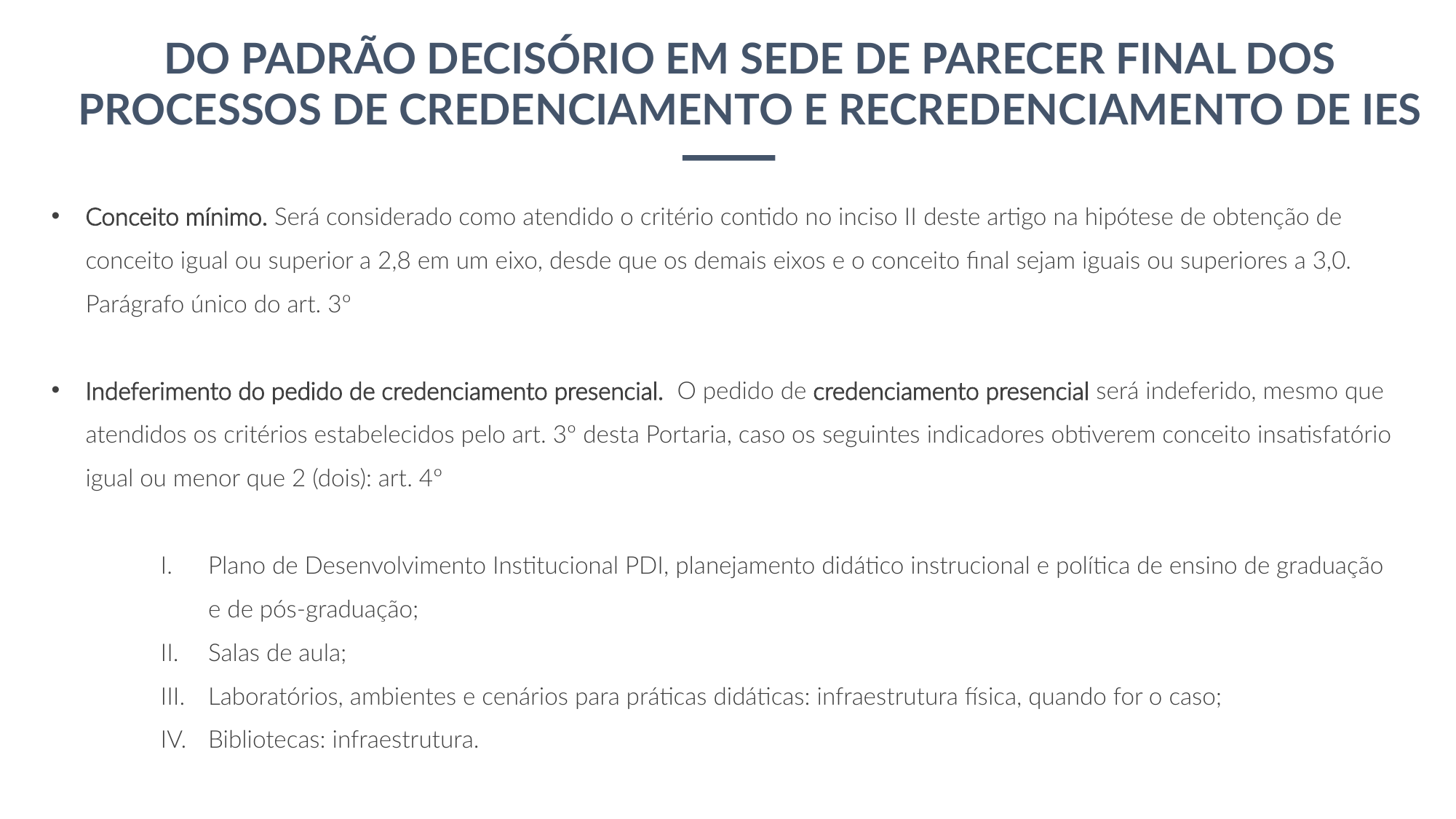

DO PADRÃO DECISÓRIO EM SEDE DE PARECER FINAL DOS
PROCESSOS DE CREDENCIAMENTO E RECREDENCIAMENTO DE IES

Conceito mínimo. Será considerado como atendido o critério contido no inciso II deste artigo na hipótese de obtenção de conceito igual ou superior a 2,8 em um eixo, desde que os demais eixos e o conceito final sejam iguais ou superiores a 3,0. Parágrafo único do art. 3º

Indeferimento do pedido de credenciamento presencial.  O pedido de credenciamento presencial será indeferido, mesmo que atendidos os critérios estabelecidos pelo art. 3º desta Portaria, caso os seguintes indicadores obtiverem conceito insatisfatório igual ou menor que 2 (dois): art. 4º

Plano de Desenvolvimento Institucional PDI, planejamento didático instrucional e política de ensino de graduação e de pós-graduação;
Salas de aula;
Laboratórios, ambientes e cenários para práticas didáticas: infraestrutura física, quando for o caso;
Bibliotecas: infraestrutura.